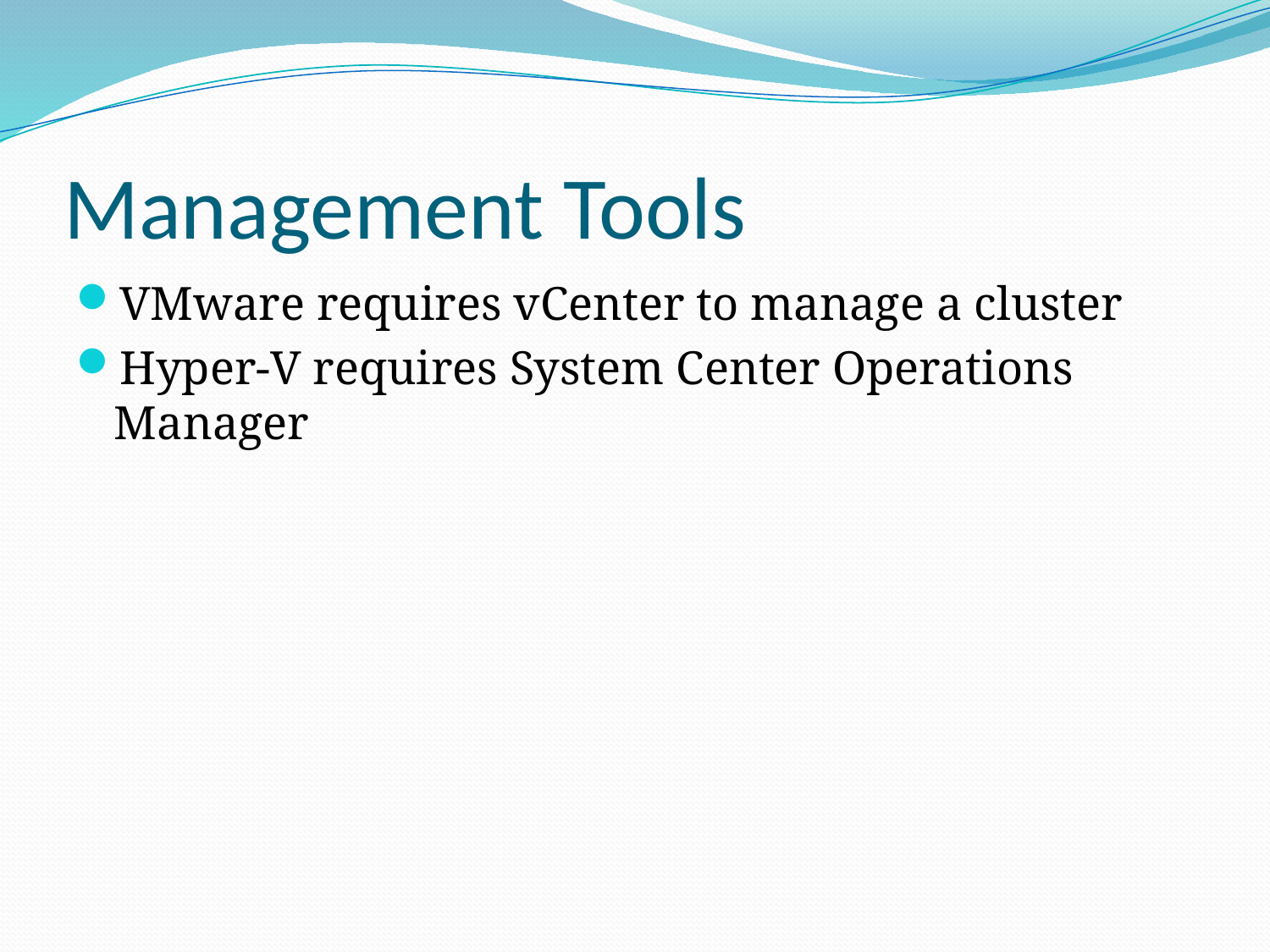

# Management Tools
VMware requires vCenter to manage a cluster
Hyper-V requires System Center Operations Manager